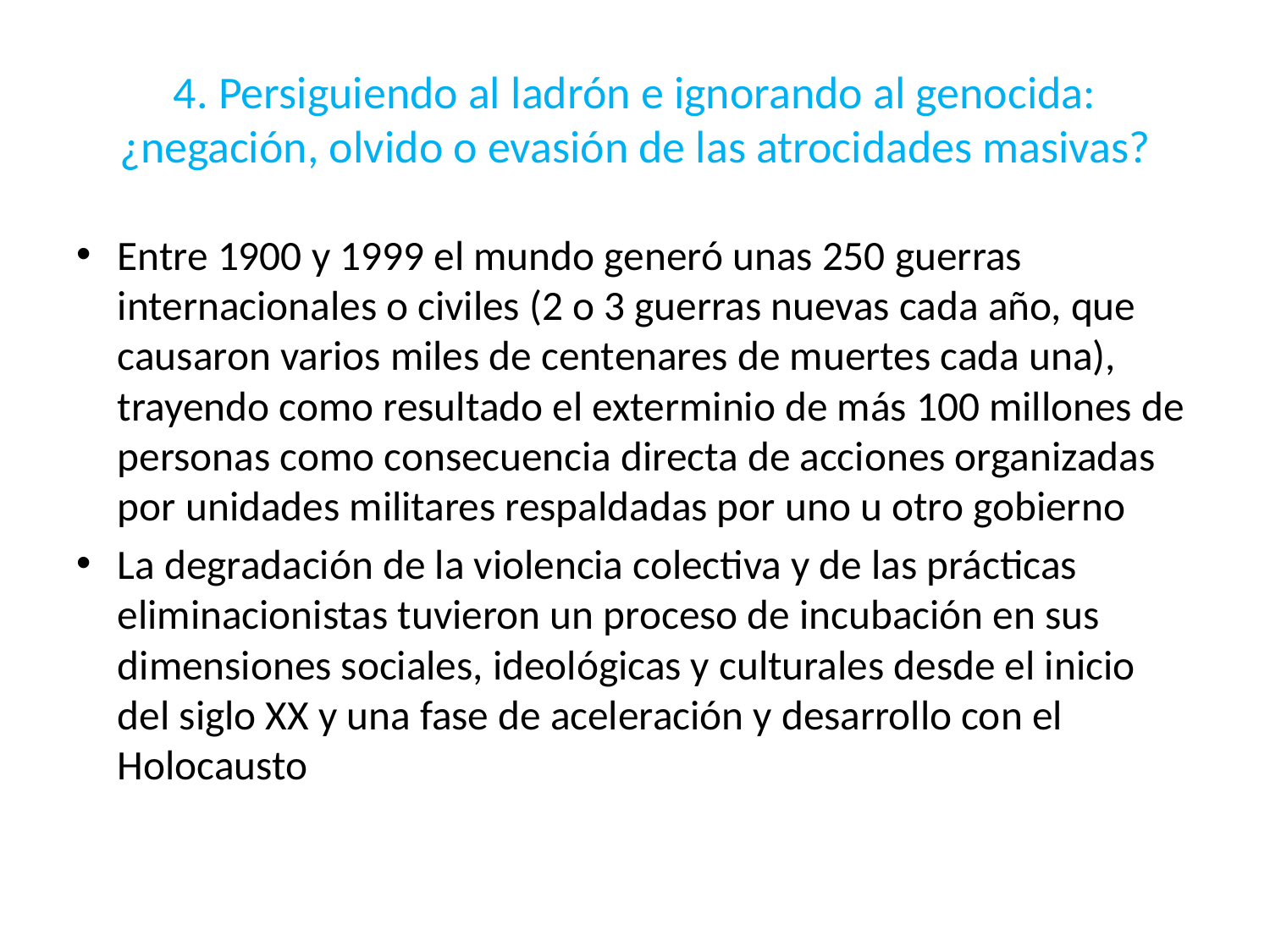

# 4. Persiguiendo al ladrón e ignorando al genocida: ¿negación, olvido o evasión de las atrocidades masivas?
Entre 1900 y 1999 el mundo generó unas 250 guerras internacionales o civiles (2 o 3 guerras nuevas cada año, que causaron varios miles de centenares de muertes cada una), trayendo como resultado el exterminio de más 100 millones de personas como consecuencia directa de acciones organizadas por unidades militares respaldadas por uno u otro gobierno
La degradación de la violencia colectiva y de las prácticas eliminacionistas tuvieron un proceso de incubación en sus dimensiones sociales, ideológicas y culturales desde el inicio del siglo XX y una fase de aceleración y desarrollo con el Holocausto